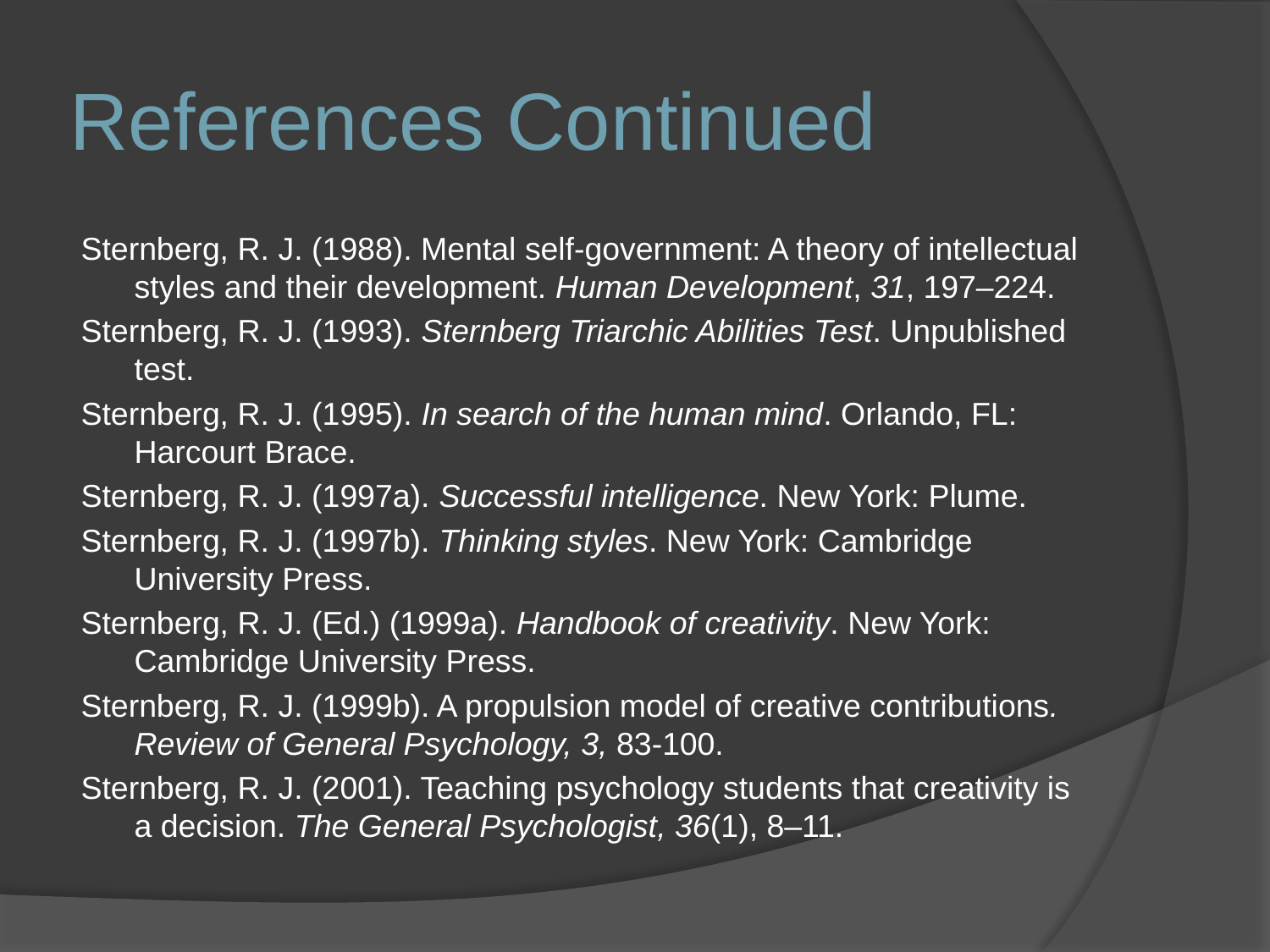

# References Continued
Sternberg, R. J. (1988). Mental self-government: A theory of intellectual styles and their development. Human Development, 31, 197–224.
Sternberg, R. J. (1993). Sternberg Triarchic Abilities Test. Unpublished test.
Sternberg, R. J. (1995). In search of the human mind. Orlando, FL: Harcourt Brace.
Sternberg, R. J. (1997a). Successful intelligence. New York: Plume.
Sternberg, R. J. (1997b). Thinking styles. New York: Cambridge University Press.
Sternberg, R. J. (Ed.) (1999a). Handbook of creativity. New York: Cambridge University Press.
Sternberg, R. J. (1999b). A propulsion model of creative contributions. Review of General Psychology, 3, 83-100.
Sternberg, R. J. (2001). Teaching psychology students that creativity is a decision. The General Psychologist, 36(1), 8–11.